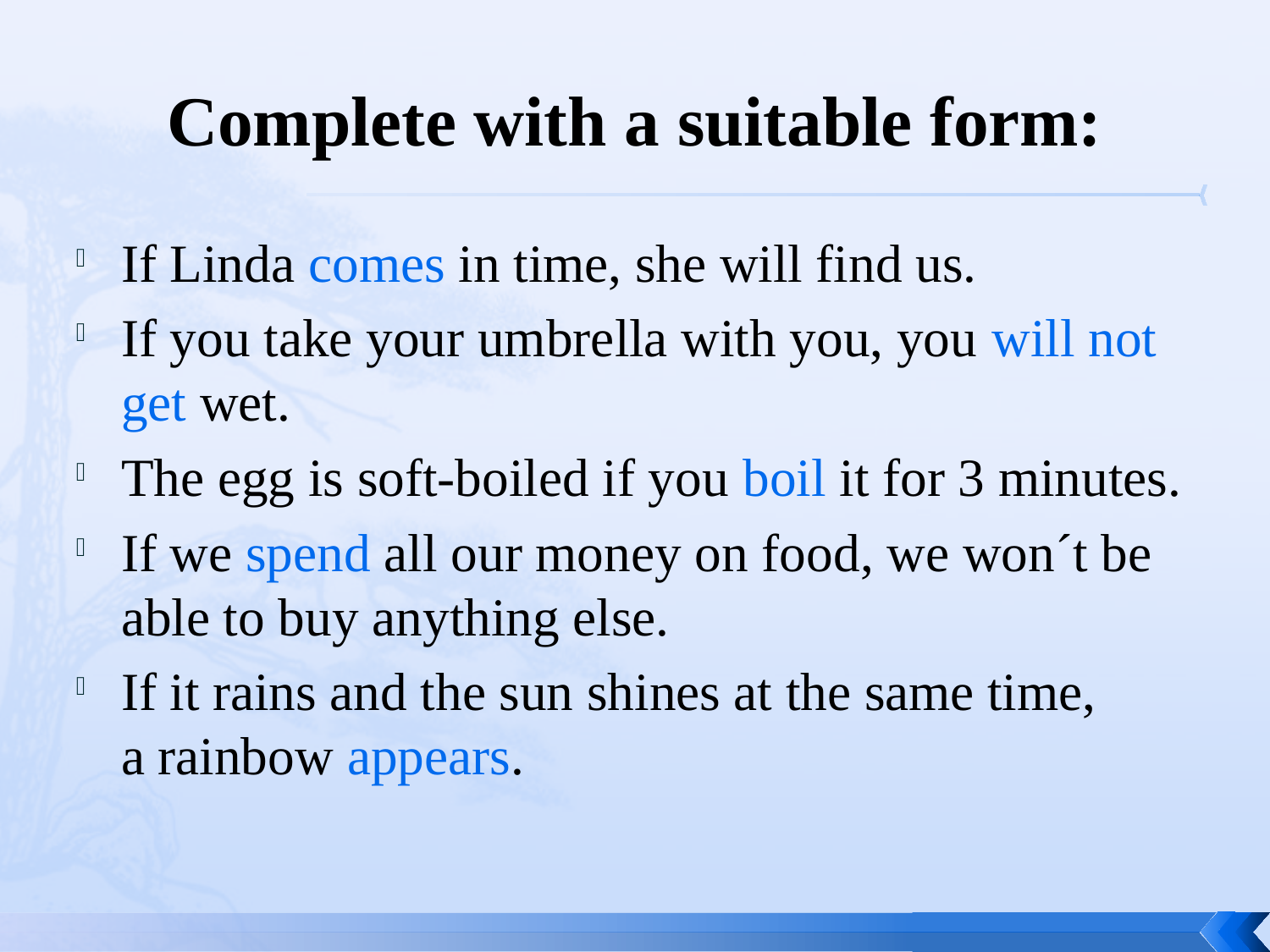

# Complete with a suitable form:
If Linda comes in time, she will find us.
If you take your umbrella with you, you will not get wet.
The egg is soft-boiled if you boil it for 3 minutes.
If we spend all our money on food, we won´t be able to buy anything else.
If it rains and the sun shines at the same time,
a rainbow appears.